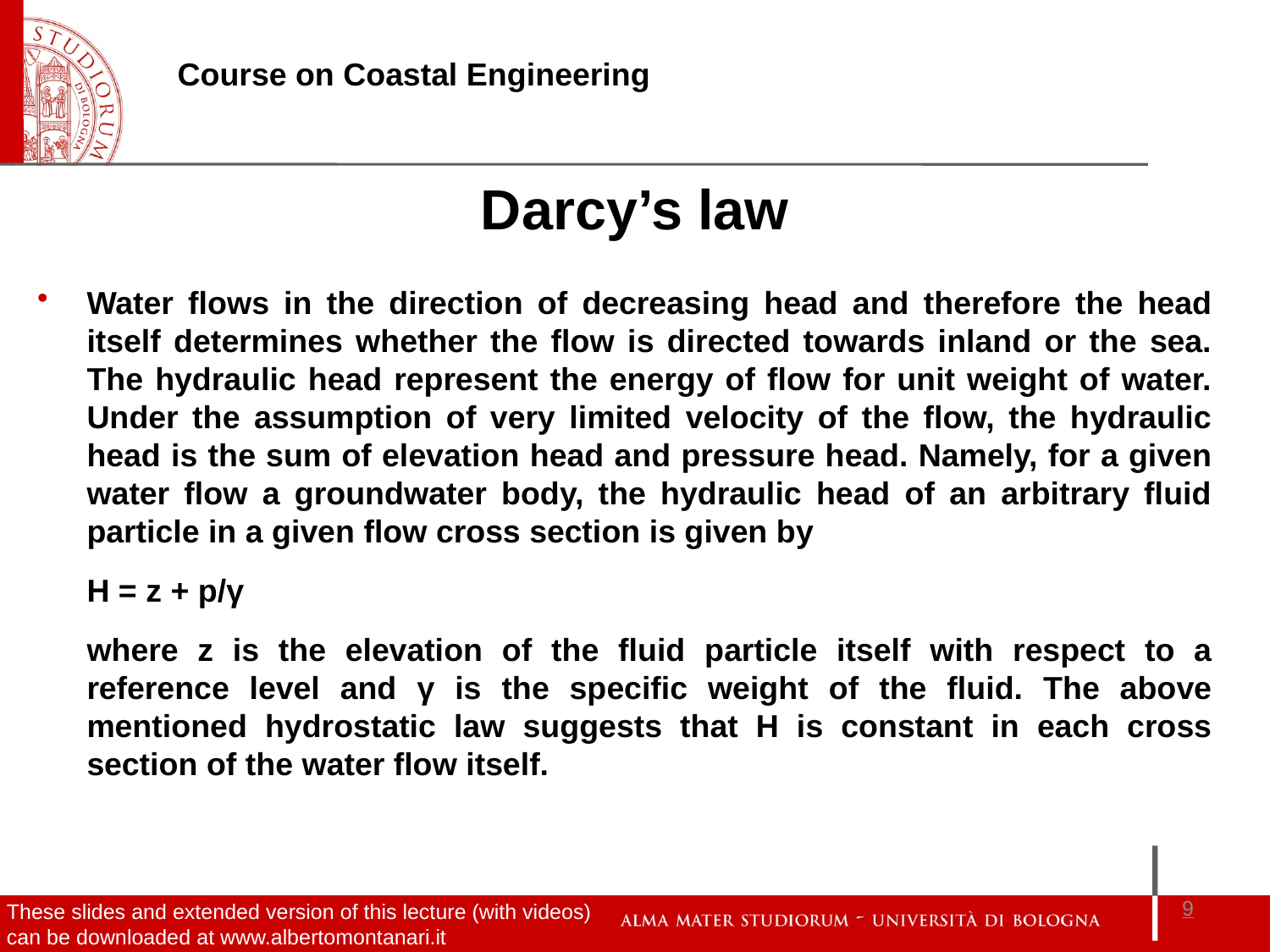

Darcy’s law
Water flows in the direction of decreasing head and therefore the head itself determines whether the flow is directed towards inland or the sea. The hydraulic head represent the energy of flow for unit weight of water. Under the assumption of very limited velocity of the flow, the hydraulic head is the sum of elevation head and pressure head. Namely, for a given water flow a groundwater body, the hydraulic head of an arbitrary fluid particle in a given flow cross section is given by
	H = z + p/γ
	where z is the elevation of the fluid particle itself with respect to a reference level and γ is the specific weight of the fluid. The above mentioned hydrostatic law suggests that H is constant in each cross section of the water flow itself.
9